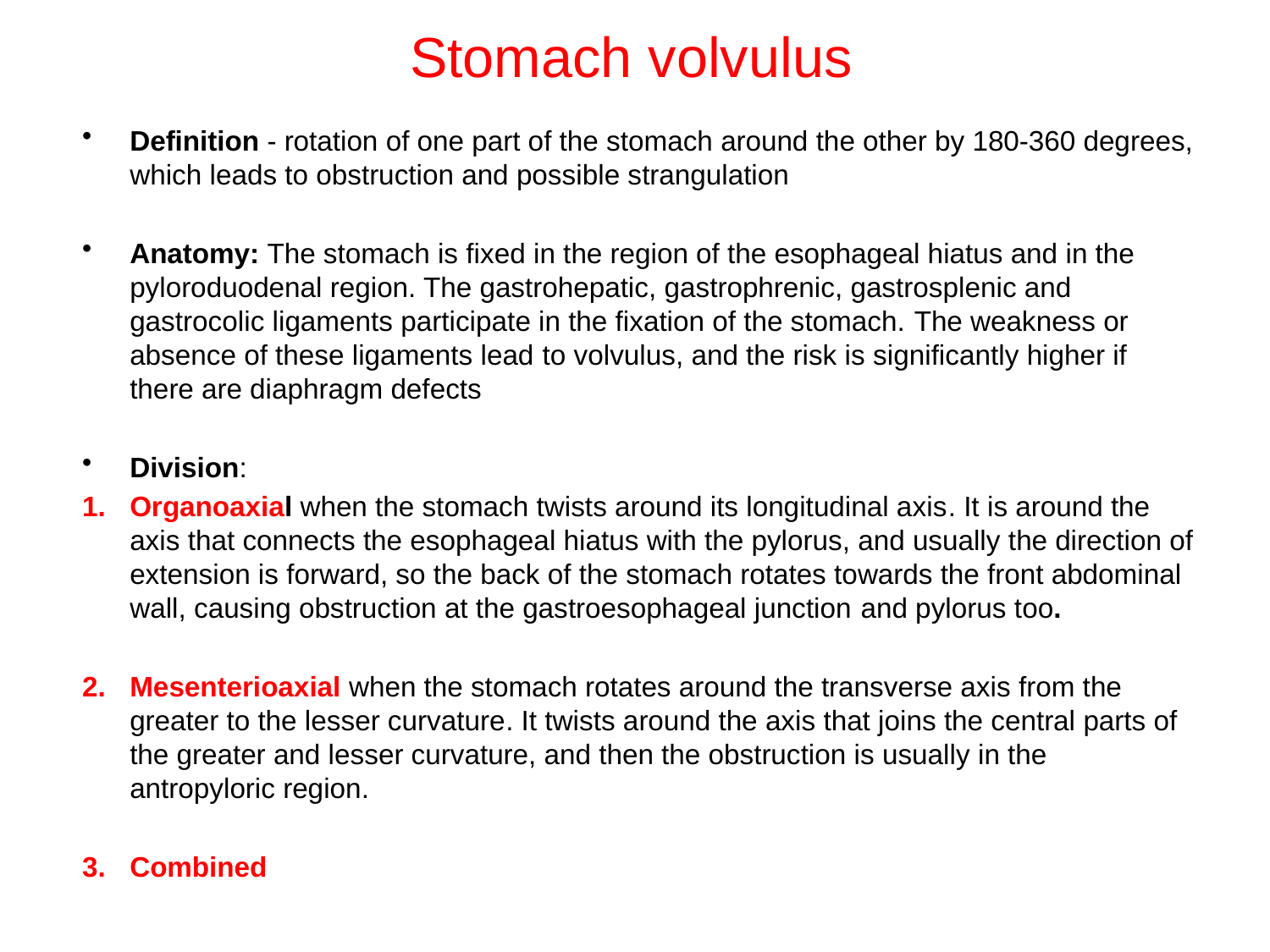

# Stomach volvulus
Definition - rotation of one part of the stomach around the other by 180-360 degrees, which leads to obstruction and possible strangulation

Anatomy: The stomach is fixed in the region of the esophageal hiatus and in the pyloroduodenal region. The gastrohepatic, gastrophrenic, gastrosplenic and gastrocolic ligaments participate in the fixation of the stomach. The weakness or absence of these ligaments lead to volvulus, and the risk is significantly higher if there are diaphragm defects

Division:
Organoaxial when the stomach twists around its longitudinal axis. It is around the axis that connects the esophageal hiatus with the pylorus, and usually the direction of extension is forward, so the back of the stomach rotates towards the front abdominal wall, causing obstruction at the gastroesophageal junction and pylorus too.

Mesenterioaxial when the stomach rotates around the transverse axis from the greater to the lesser curvature. It twists around the axis that joins the central parts of the greater and lesser curvature, and then the obstruction is usually in the antropyloric region.

Combined